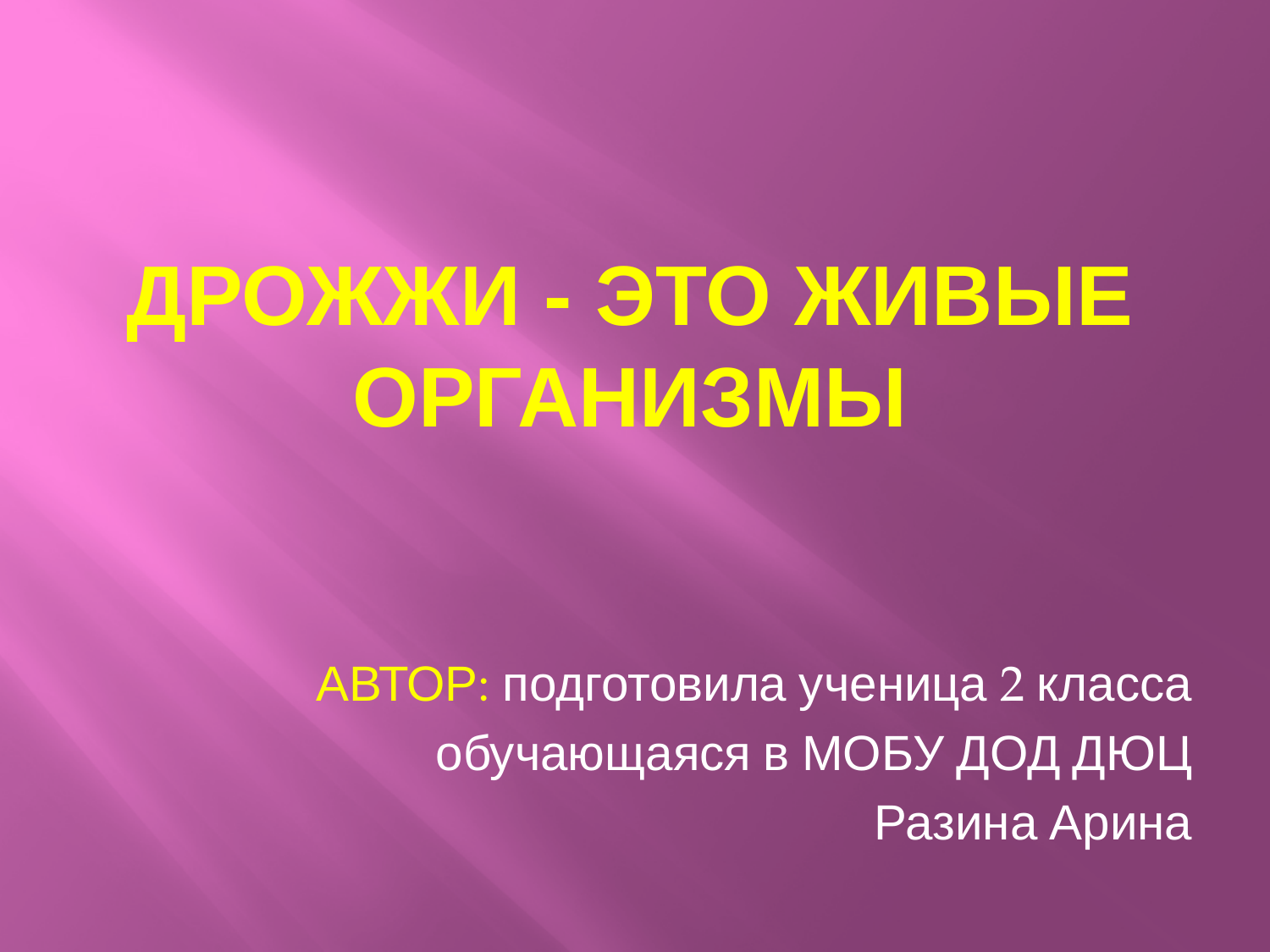

# Дрожжи - это живые организмы
АВТОР: подготовила ученица 2 класса
обучающаяся в МОБУ ДОД ДЮЦ
Разина Арина